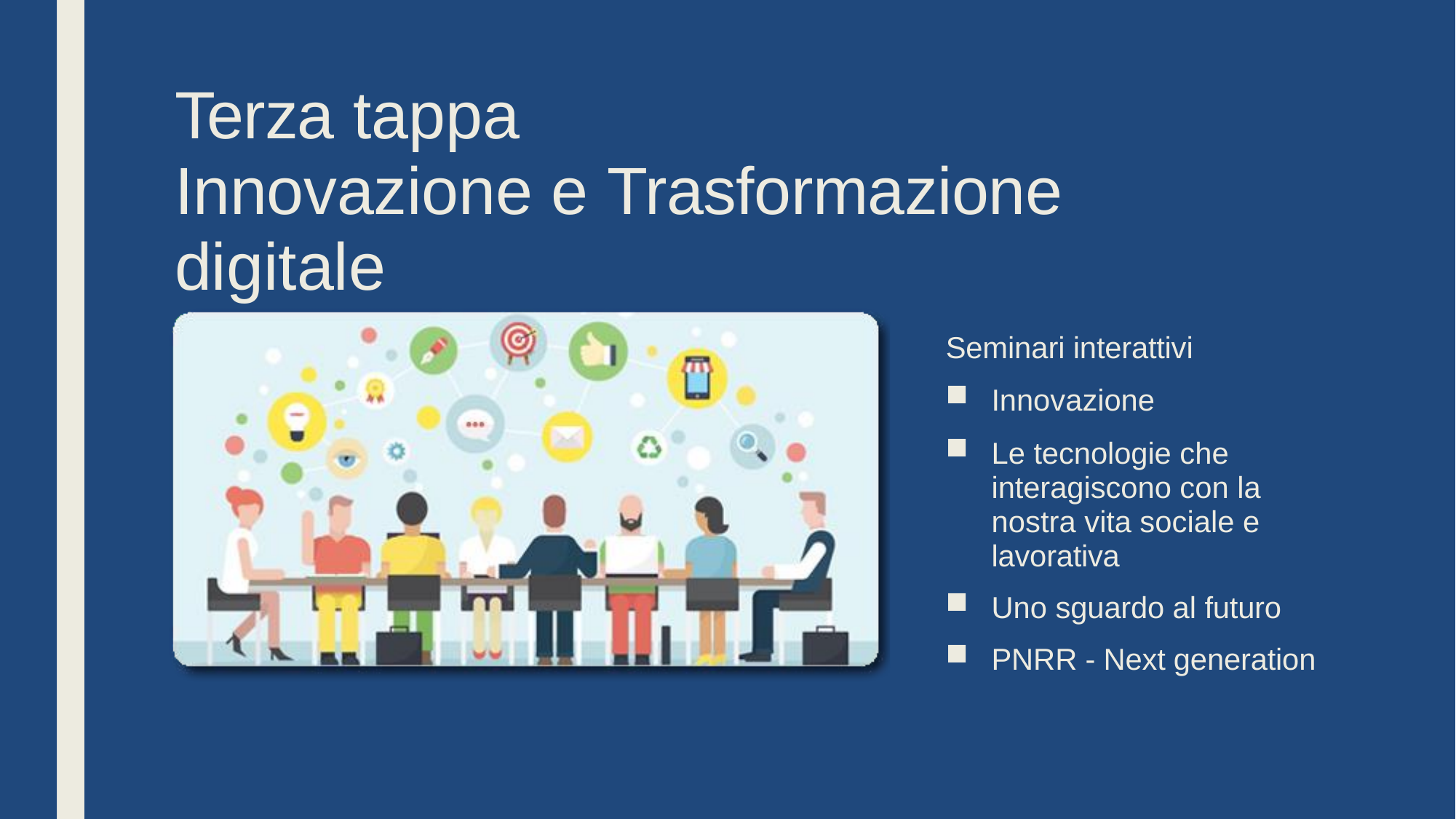

# Terza tappa
Innovazione e Trasformazione digitale

Seminari interattivi
Innovazione
Le tecnologie che  interagiscono con la  nostra vita sociale e  lavorativa
Uno sguardo al futuro
PNRR - Next generation